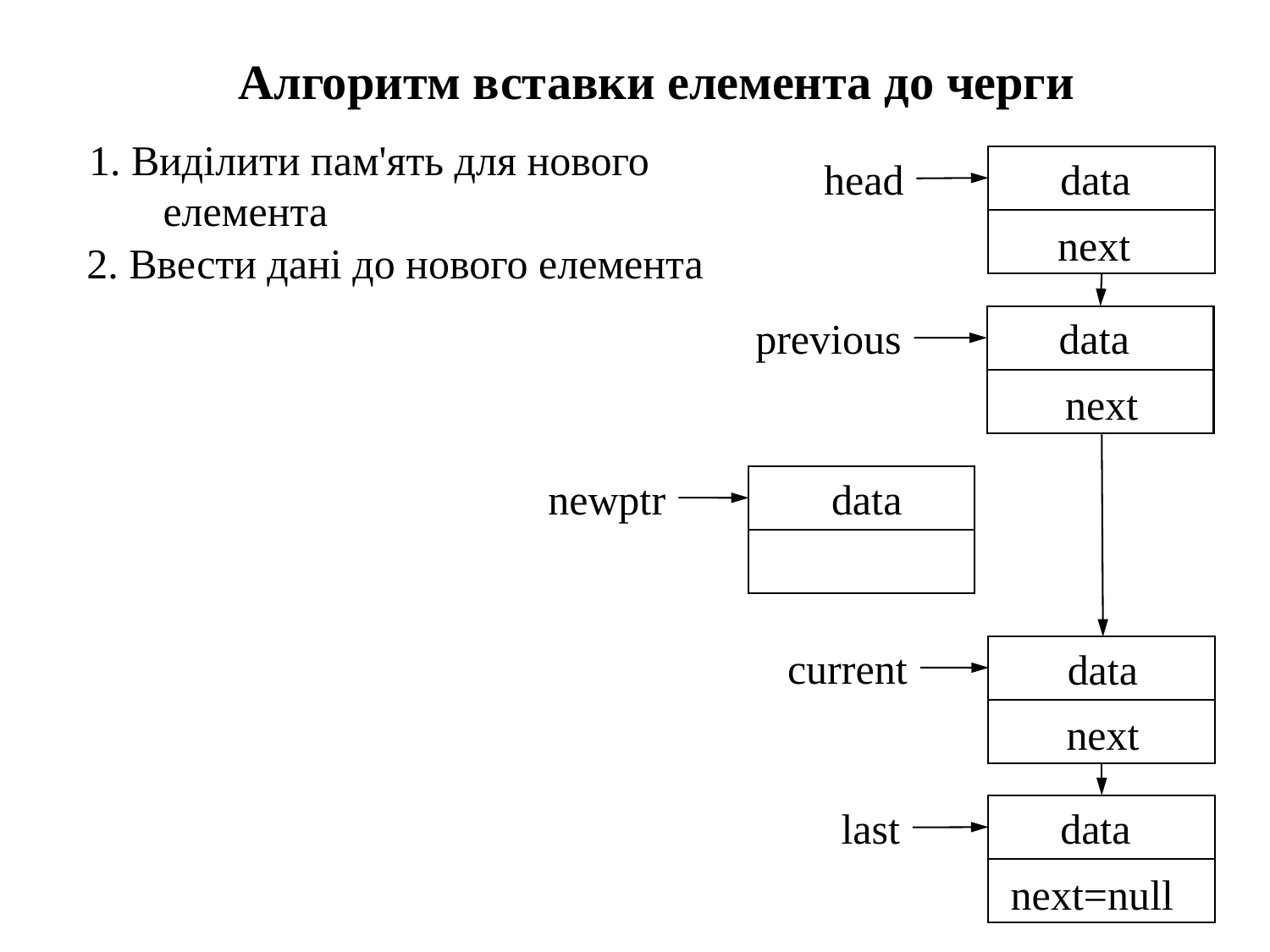

Алгоритм вставки елемента до черги
1. Виділити пам'ять для нового елемента

data

next
head
2. Ввести дані до нового елемента
previous

data

next
newptr

data
current

data

next

data

next=null
last